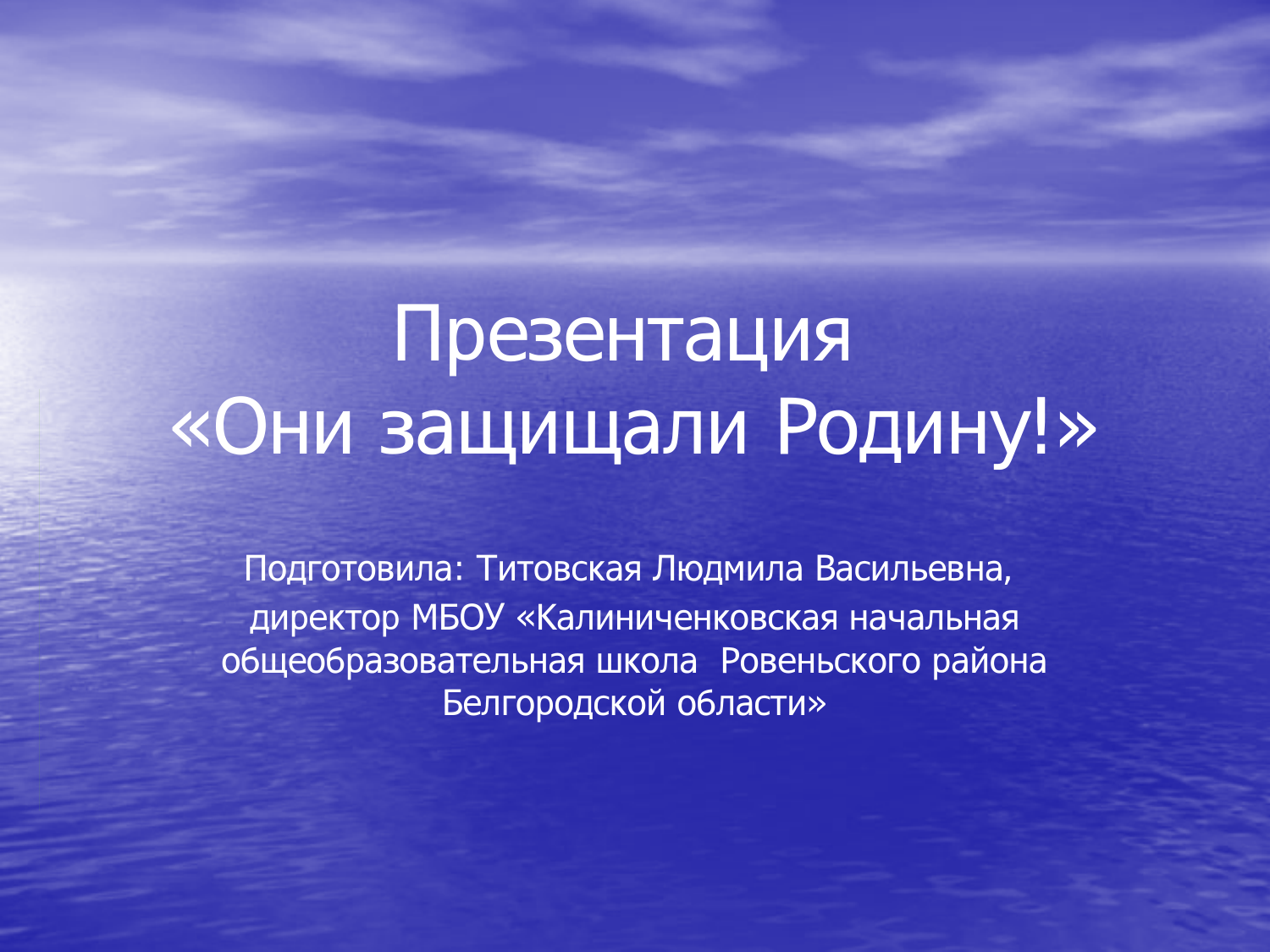

# Презентация «Они защищали Родину!»
Подготовила: Титовская Людмила Васильевна,
директор МБОУ «Калиниченковская начальная общеобразовательная школа  Ровеньского района Белгородской области»